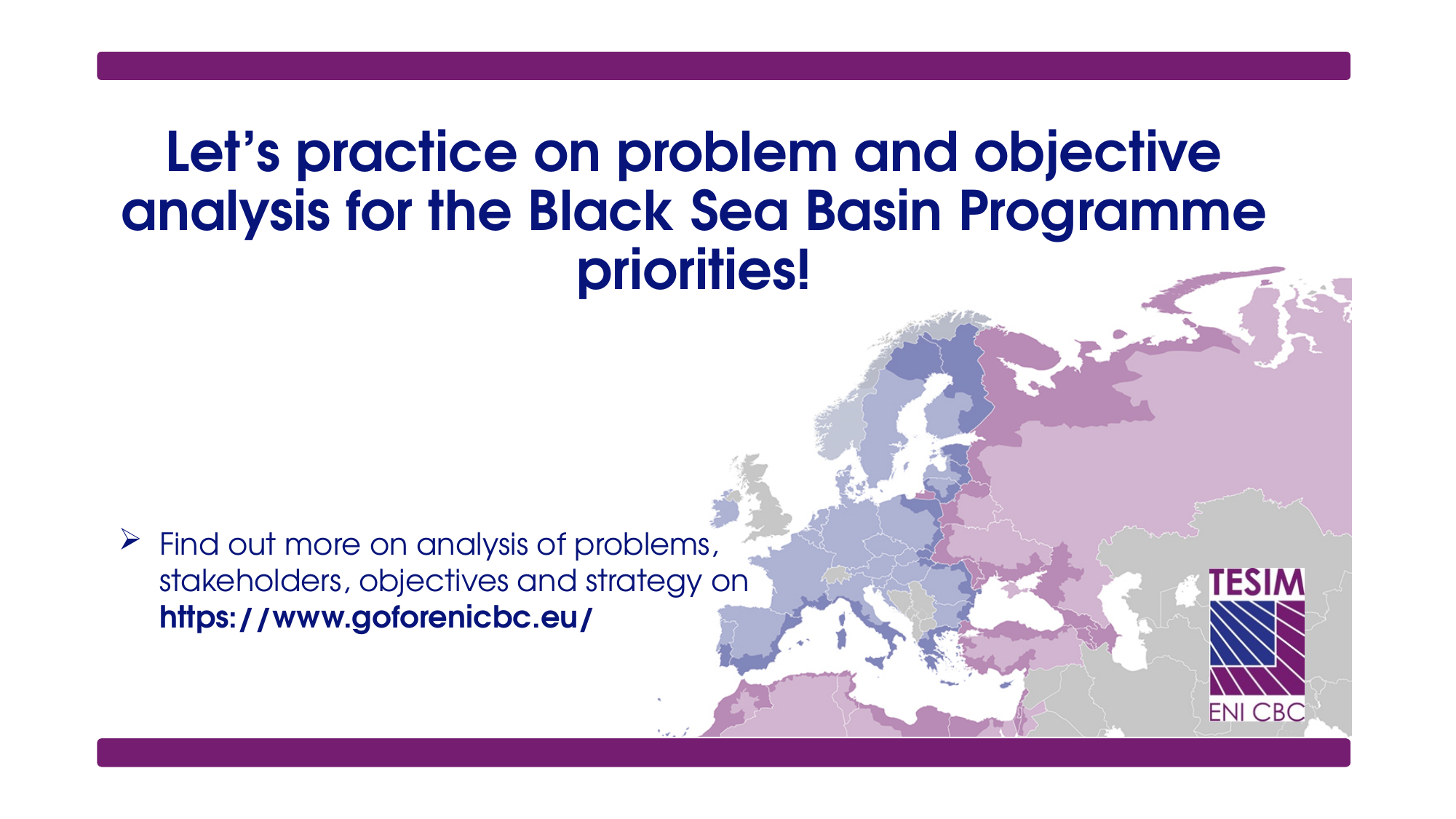

# Let’s practice on problem and objective analysis for the Black Sea Basin Programme priorities!
Find out more on analysis of problems, stakeholders, objectives and strategy on https://www.goforenicbc.eu/